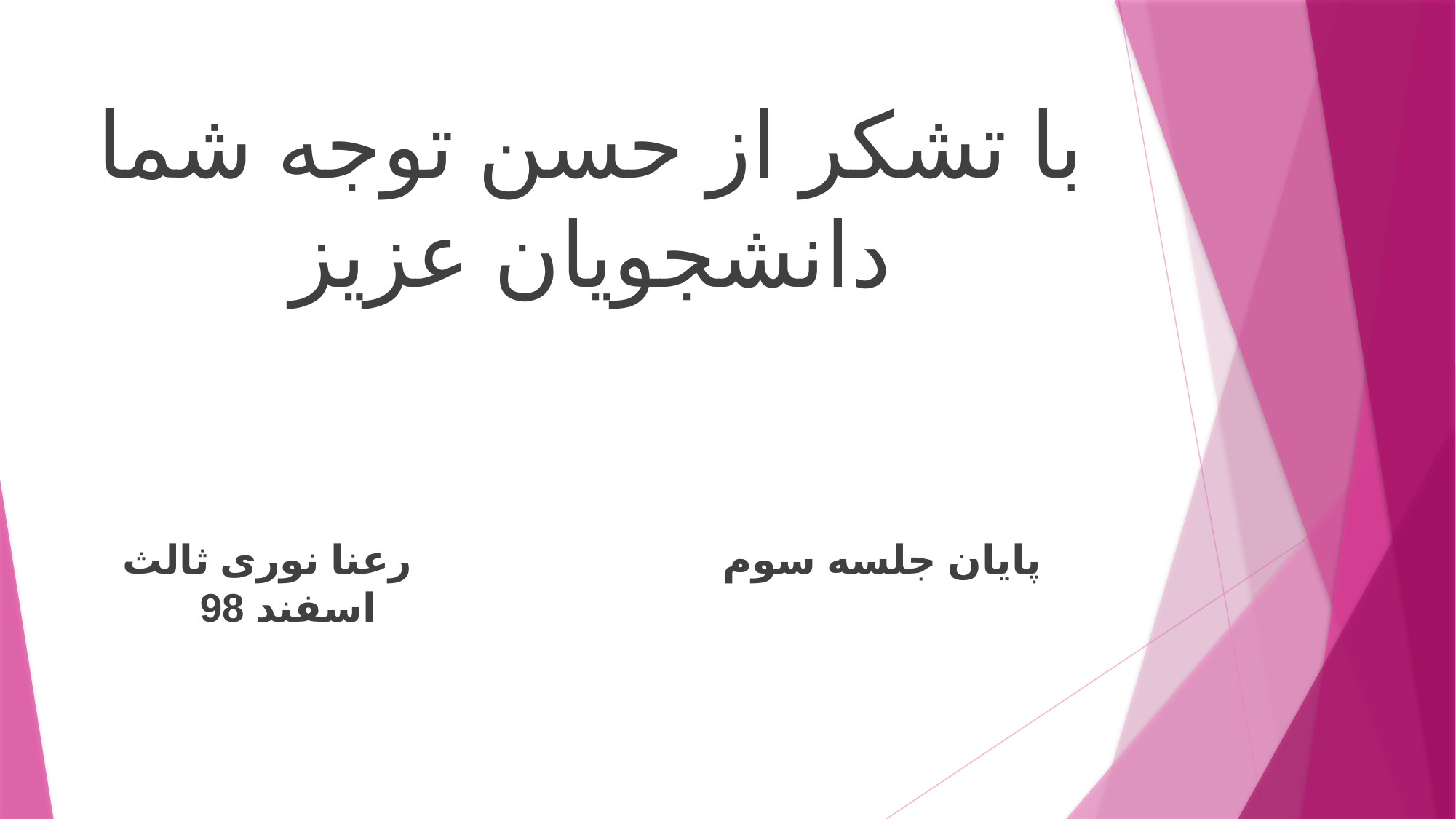

با تشکر از حسن توجه شما دانشجویان عزیز
# پایان جلسه سوم                            رعنا نوری ثالث اسفند 98